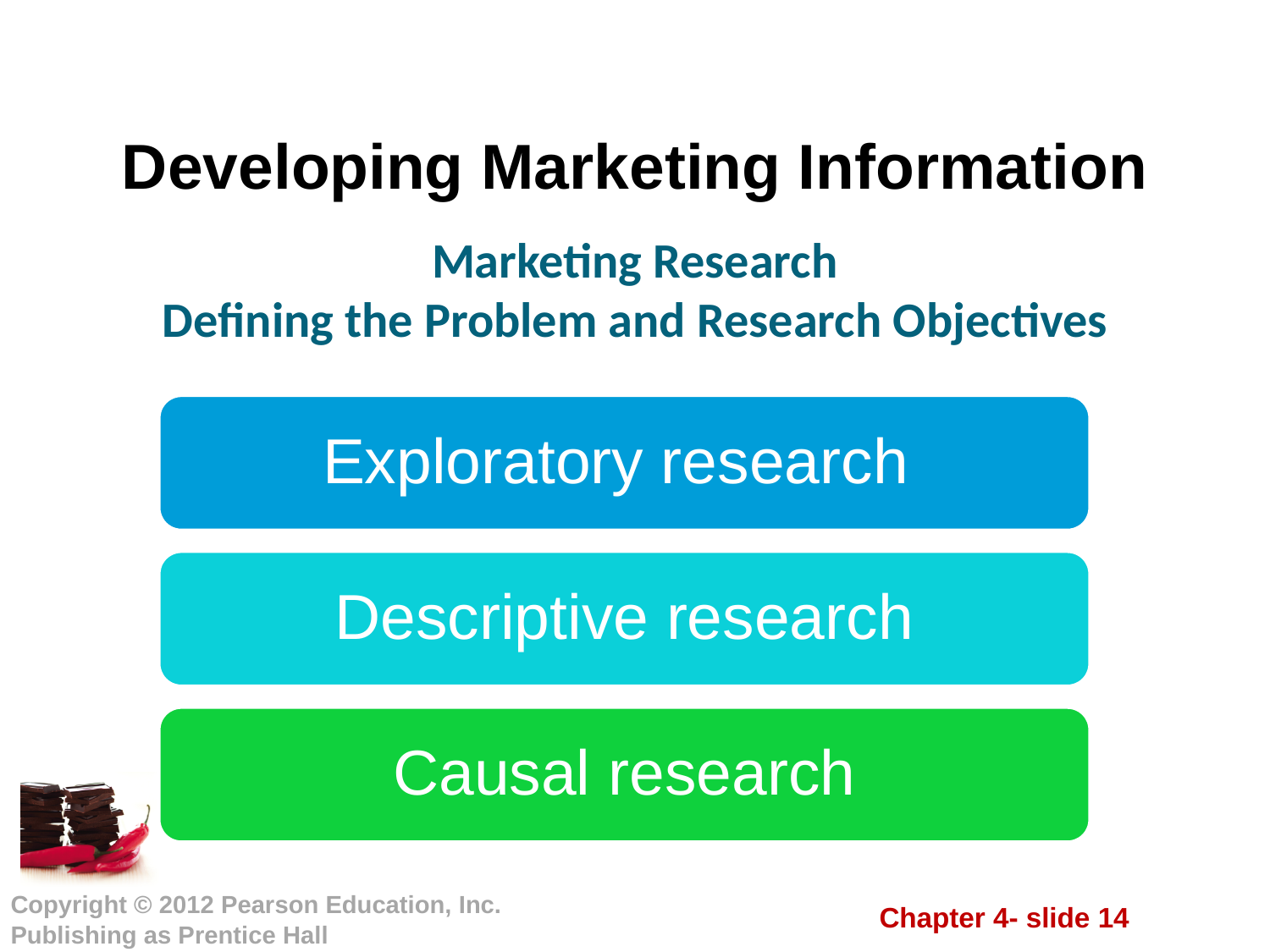

# Developing Marketing Information
Marketing Research
Defining the Problem and Research Objectives

Exploratory research
Descriptive research
Causal research